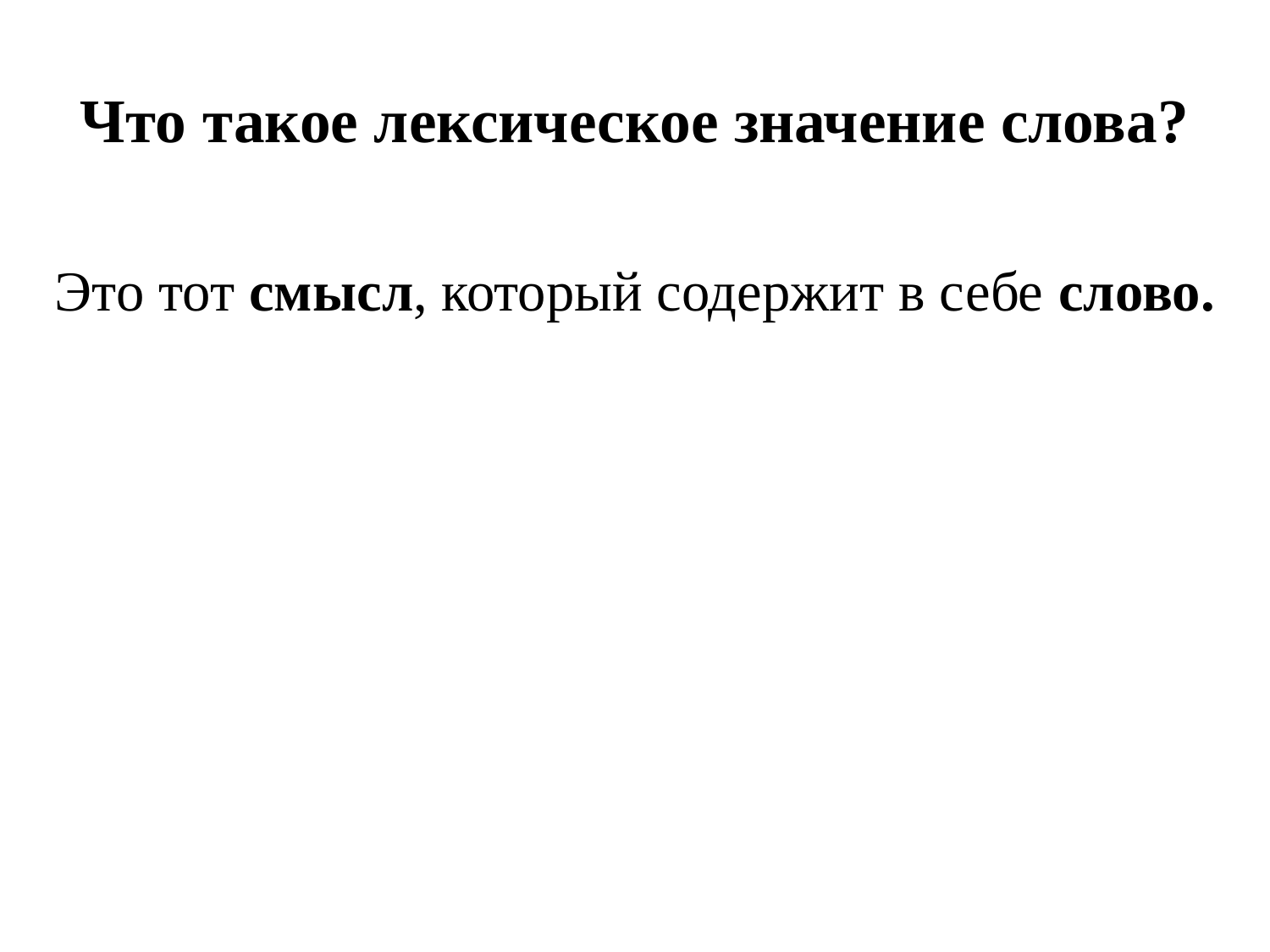

# Что такое лексическое значение слова?
Это тот смысл, который содержит в себе слово.